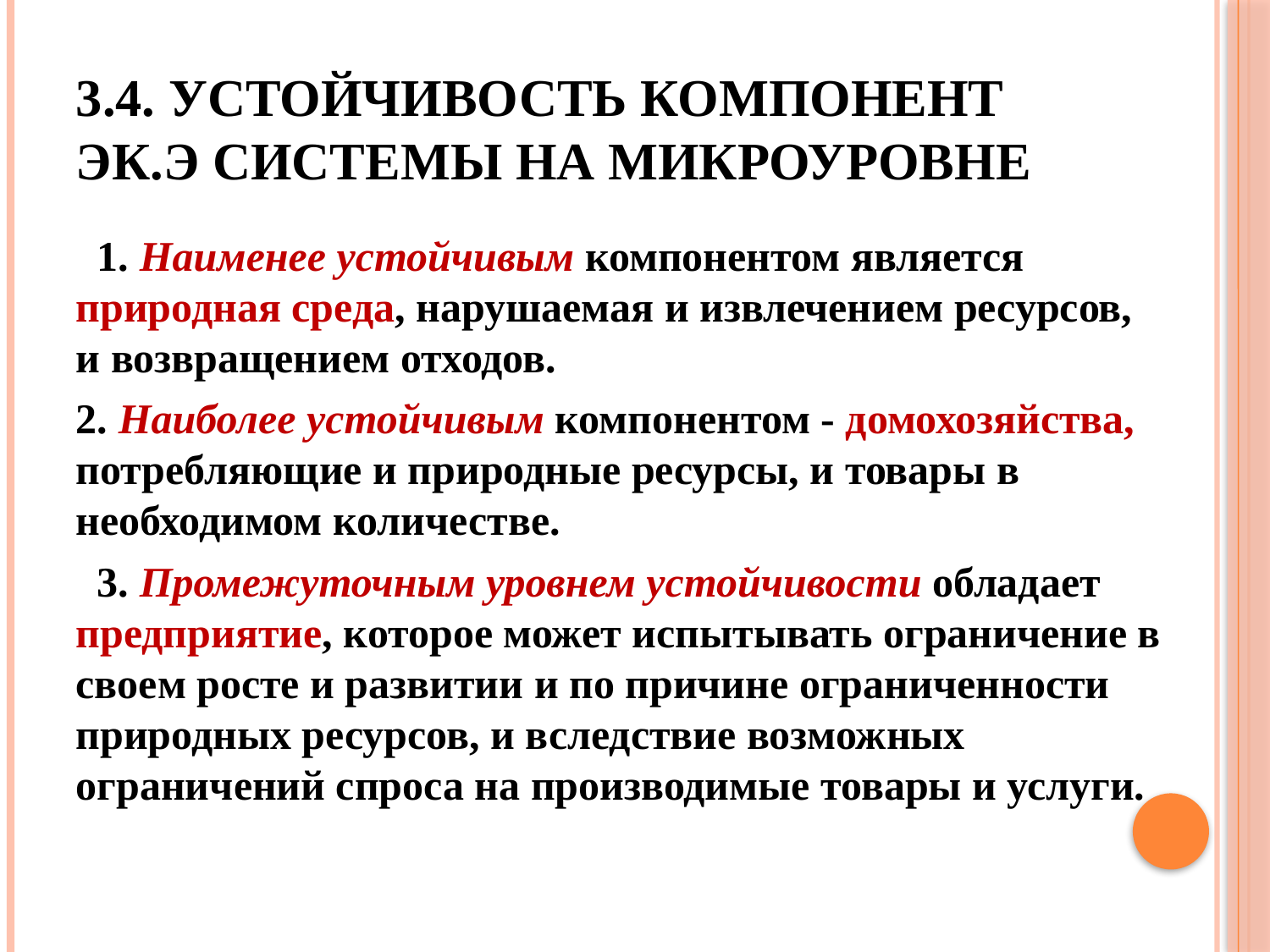

# 3.4. устойчивость компонент Эк.Э системы на микроуровне
  1. Наименее устойчивым компонентом является природная среда, нарушаемая и извлечением ресурсов, и возвращением отходов.
2. Наиболее устойчивым компонентом - домохозяйства, потребляющие и природные ресурсы, и товары в необходимом количестве.
  3. Промежуточным уровнем устойчивости обладает предприятие, которое может испытывать ограничение в своем росте и развитии и по причине ограниченности природных ресурсов, и вследствие возможных ограничений спроса на производимые товары и услуги.